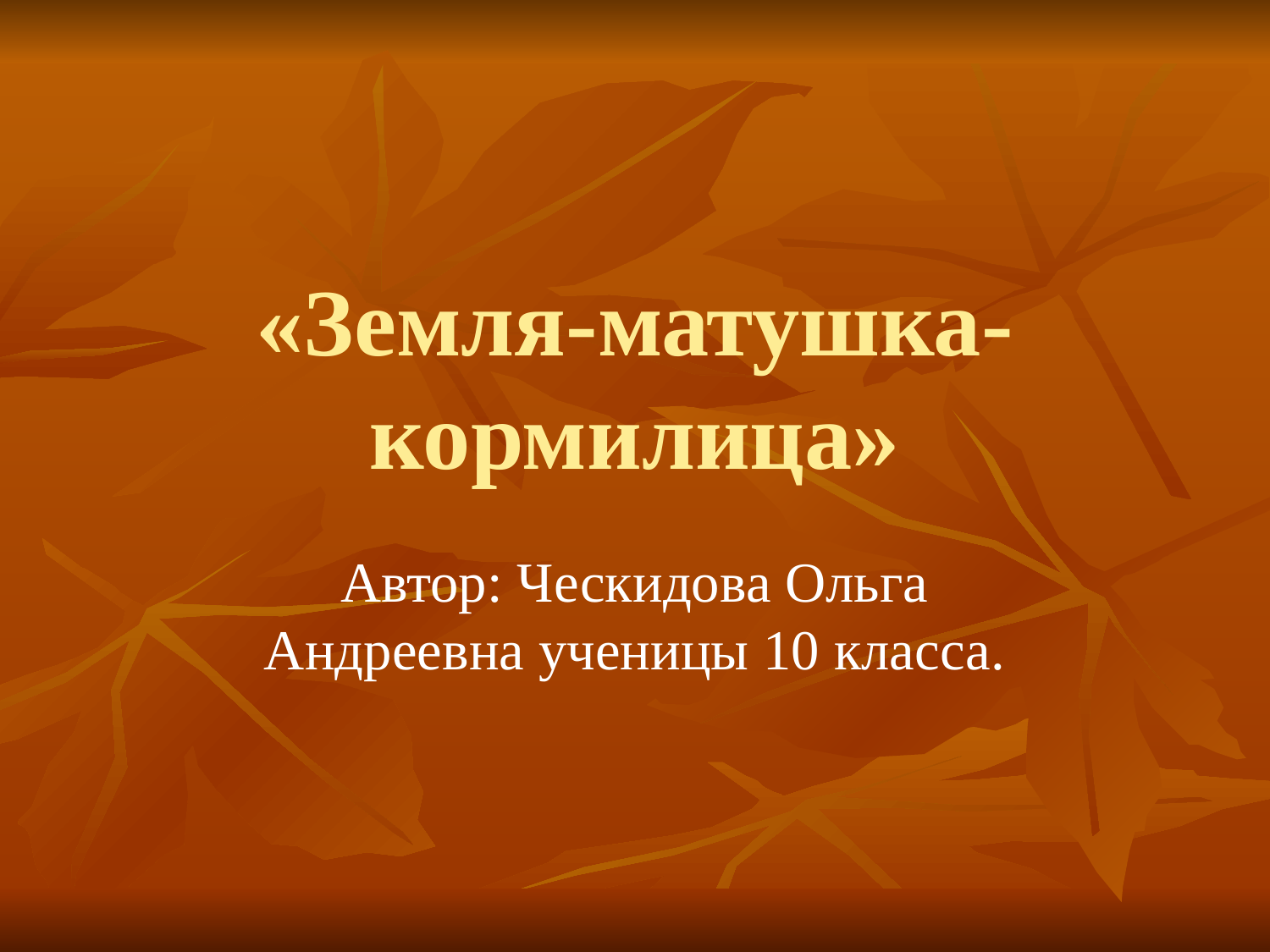

# «Земля-матушка-кормилица»
Автор: Ческидова Ольга Андреевна ученицы 10 класса.